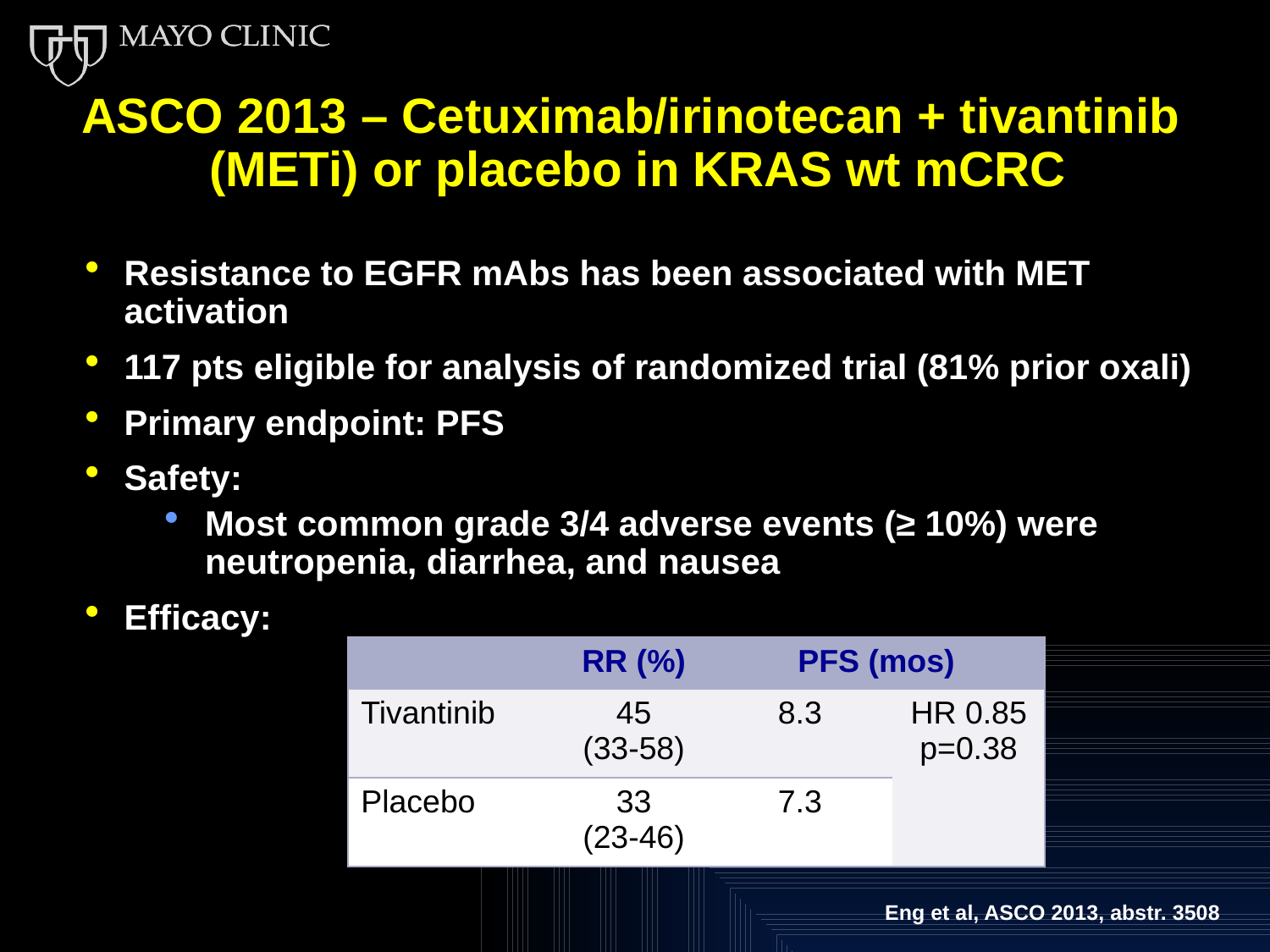

# ASCO 2013 – Cetuximab/irinotecan + tivantinib  (METi) or placebo in KRAS wt mCRC
Resistance to EGFR mAbs has been associated with MET activation
117 pts eligible for analysis of randomized trial (81% prior oxali)
Primary endpoint: PFS
Safety:
Most common grade 3/4 adverse events (≥ 10%) were neutropenia, diarrhea, and nausea
Efficacy:
|  | RR (%) | PFS (mos) |  |
| --- | --- | --- | --- |
| Tivantinib | 45 (33-58) | 8.3 | HR 0.85 p=0.38 |
| Placebo | 33 (23-46) | 7.3 |  |
Eng et al, ASCO 2013, abstr. 3508